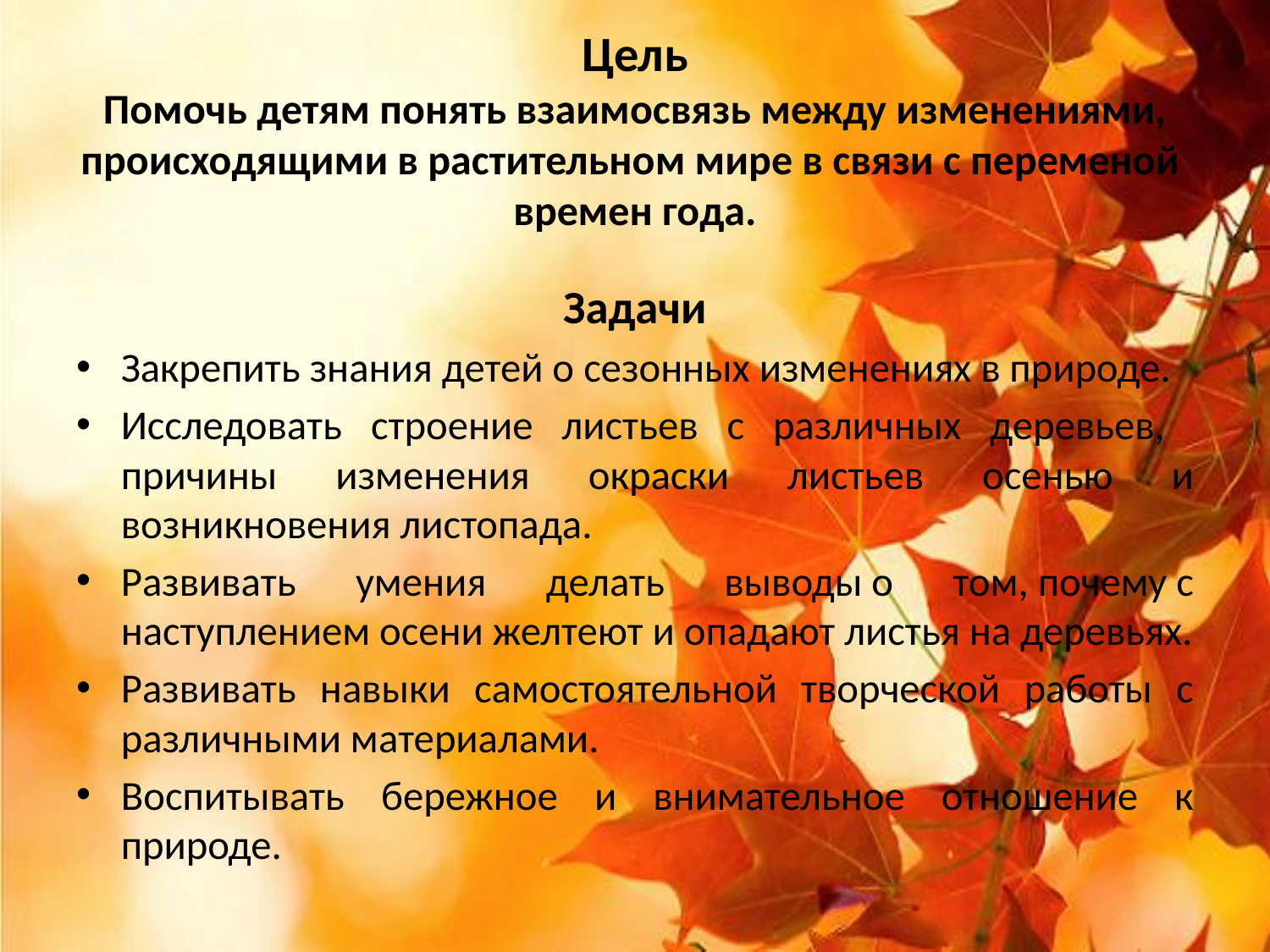

# Цель Помочь детям понять взаимосвязь между изменениями, происходящими в растительном мире в связи с переменой  времен года.
Задачи
Закрепить знания детей о сезонных изменениях в природе.
Исследовать строение листьев с различных деревьев,  причины изменения окраски листьев осенью и возникновения листопада.
Развивать умения делать выводы о том, почему с наступлением осени желтеют и опадают листья на деревьях.
Развивать навыки самостоятельной творческой работы с различными материалами.
Воспитывать бережное и внимательное отношение к природе.